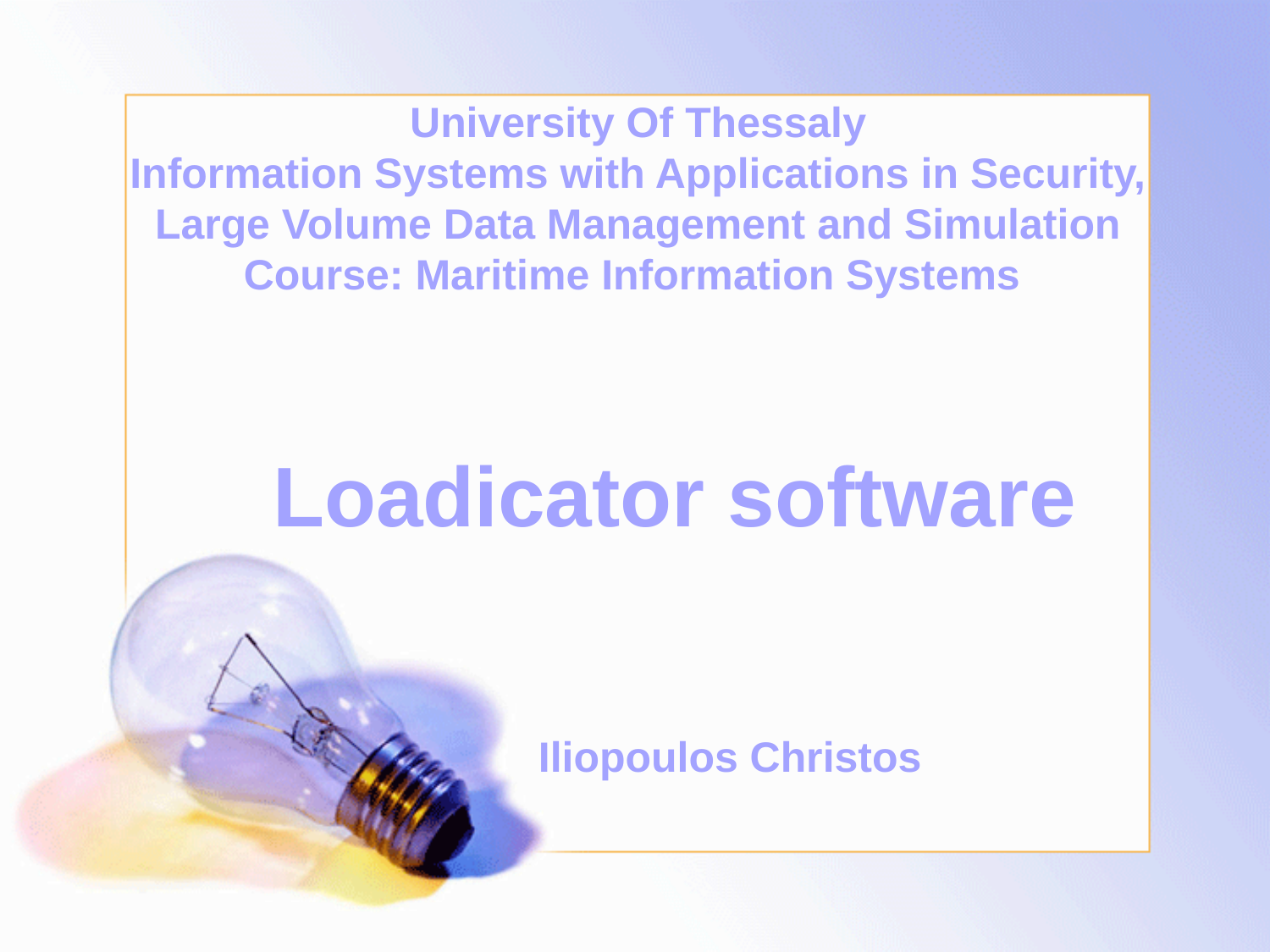

University Of Thessaly
Information Systems with Applications in Security, Large Volume Data Management and Simulation
Course: Maritime Information Systems
Loadicator software
Iliopoulos Christos